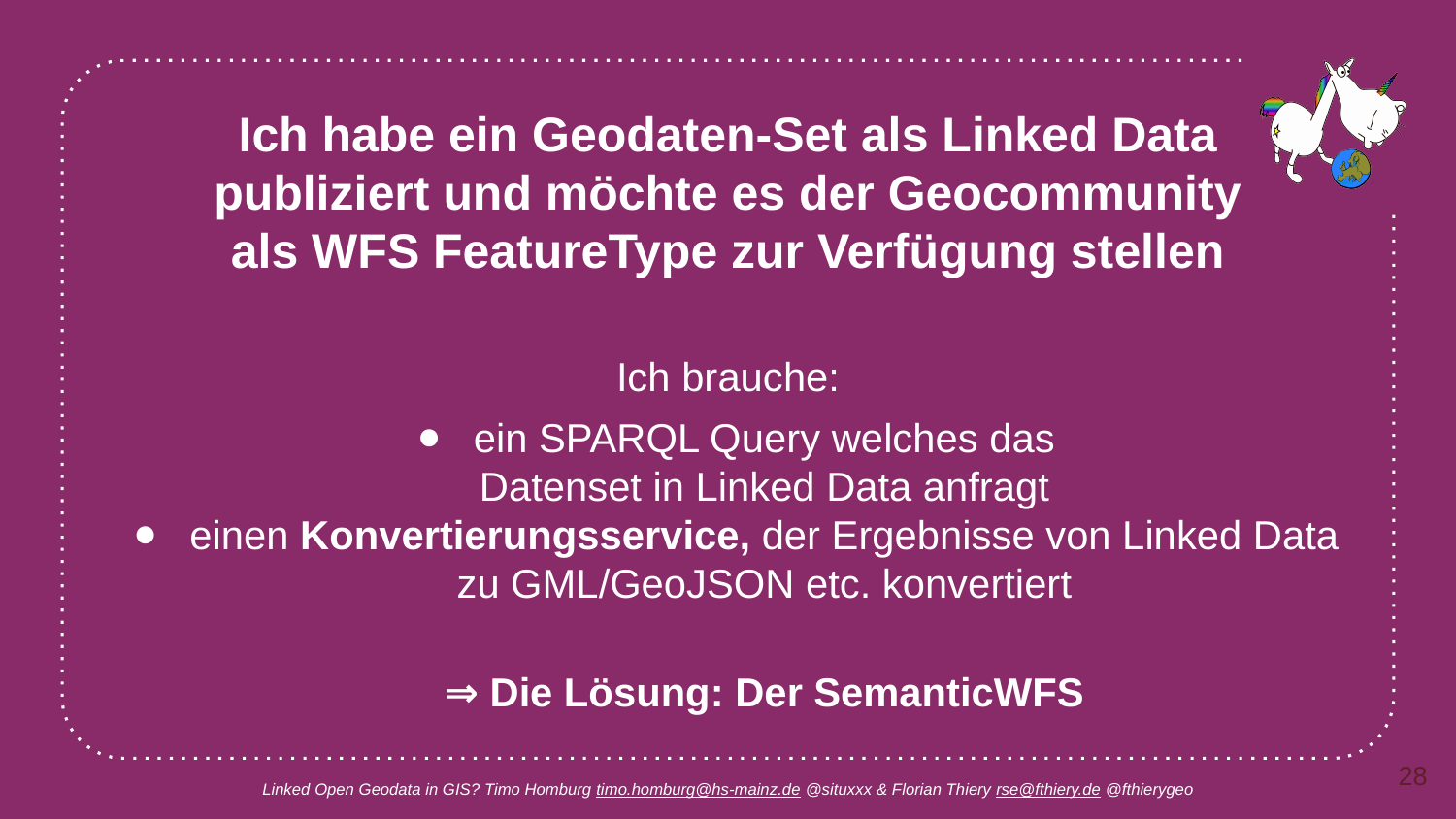

Ich habe ein Geodaten-Set als Linked Data
publiziert und möchte es der Geocommunity
als WFS FeatureType zur Verfügung stellen

Ich brauche:
ein SPARQL Query welches das
Datenset in Linked Data anfragt
einen Konvertierungsservice, der Ergebnisse von Linked Data zu GML/GeoJSON etc. konvertiert
⇒ Die Lösung: Der SemanticWFS
28